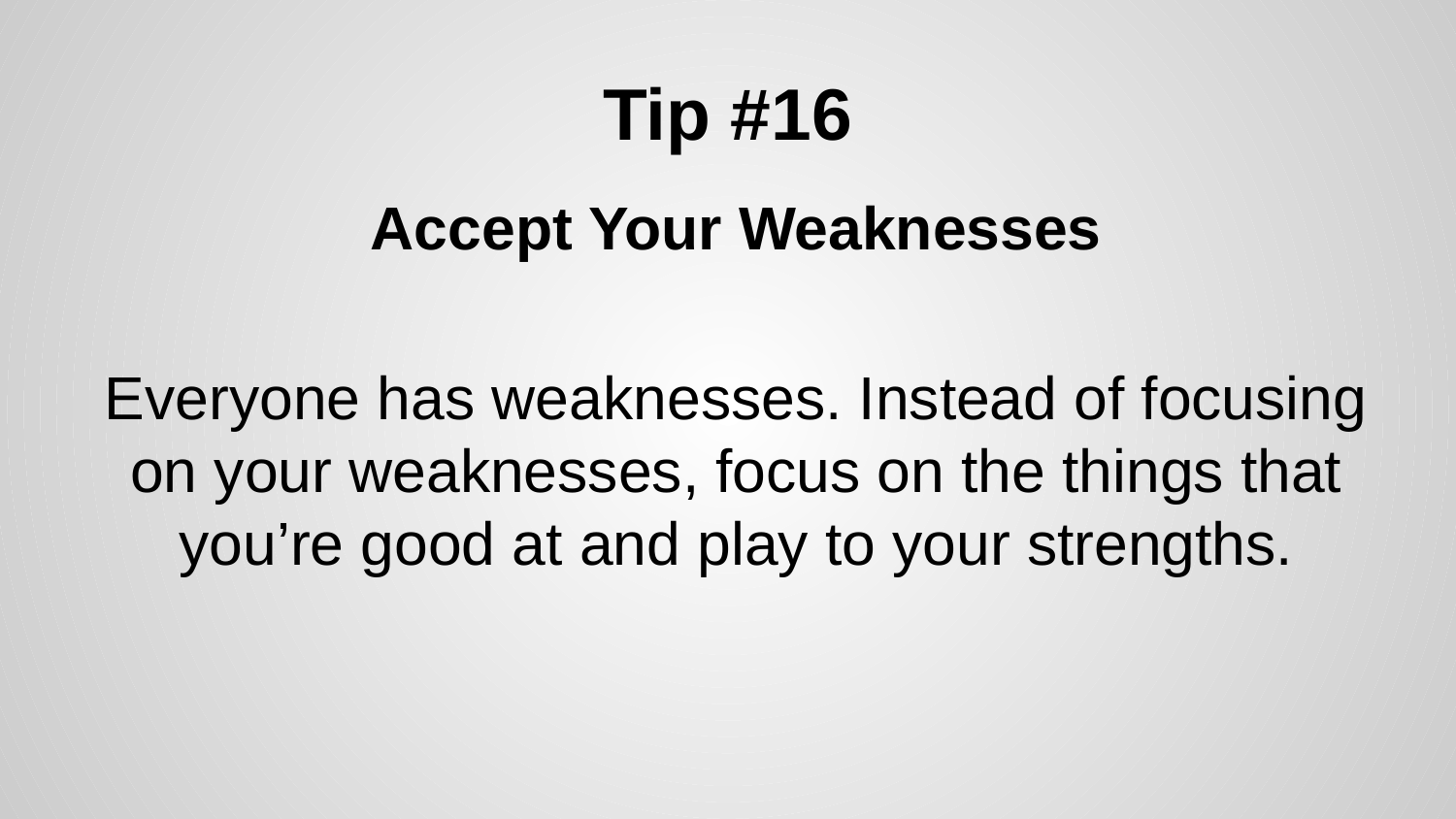

# Tip #16

Accept Your Weaknesses

Everyone has weaknesses. Instead of focusing on your weaknesses, focus on the things that you’re good at and play to your strengths.